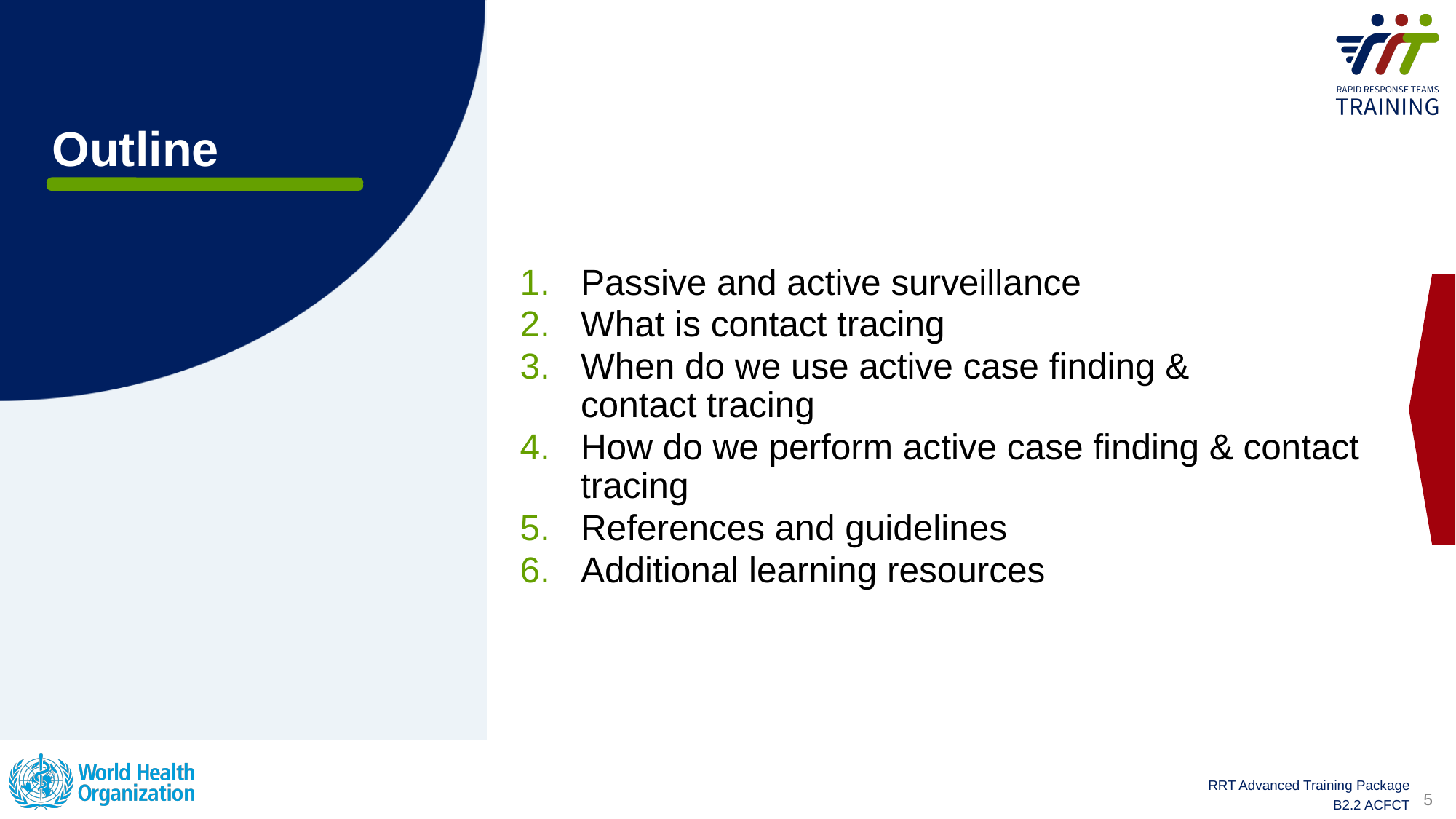

Outline

Passive and active surveillance
What is contact tracing
When do we use active case finding & contact tracing
How do we perform active case finding & contact tracing
References and guidelines
Additional learning resources